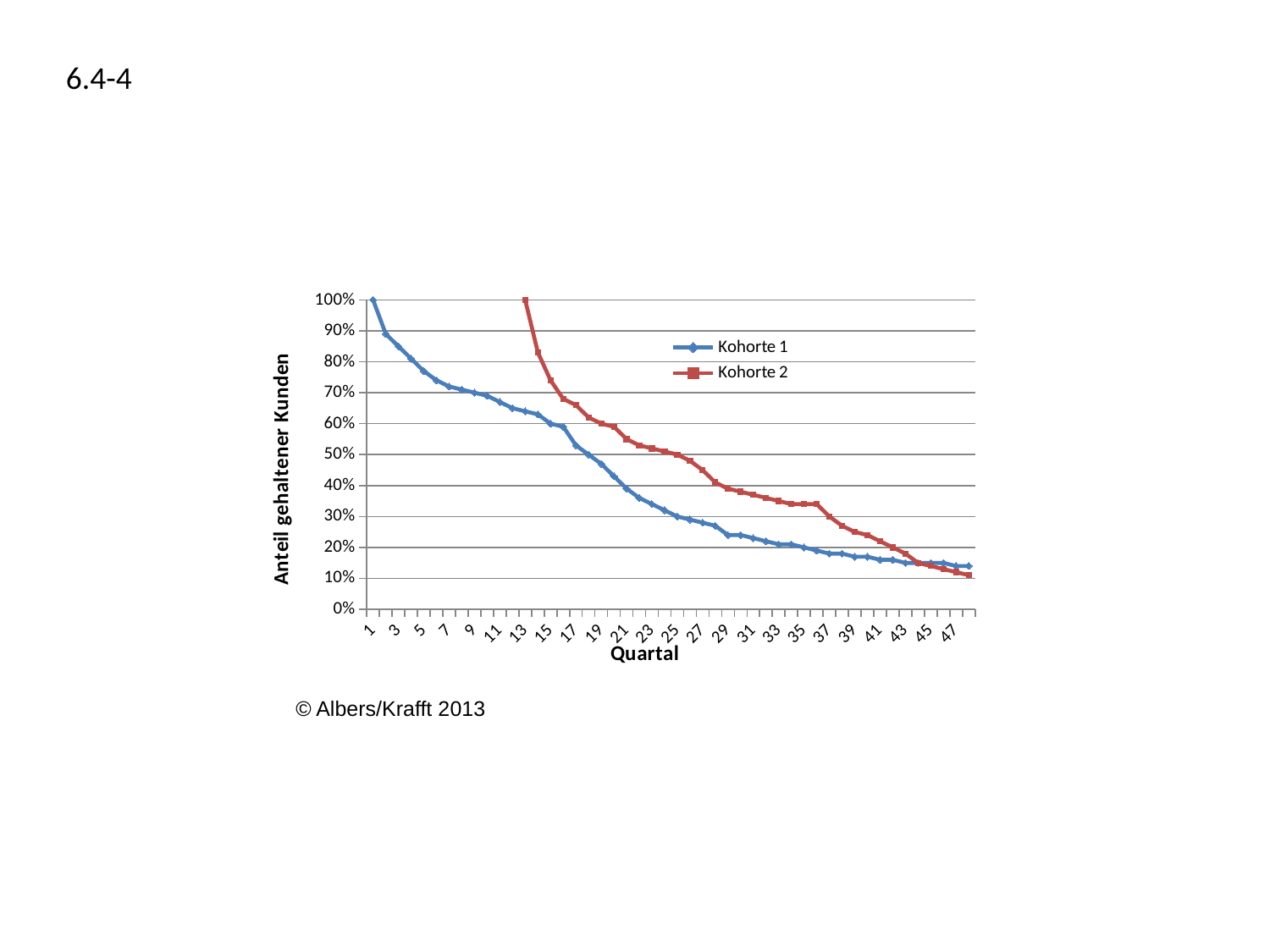

6.4-4

### Chart

| Category | Kohorte 1 | Kohorte 2 |
|---|---|---|
© Albers/Krafft 2013